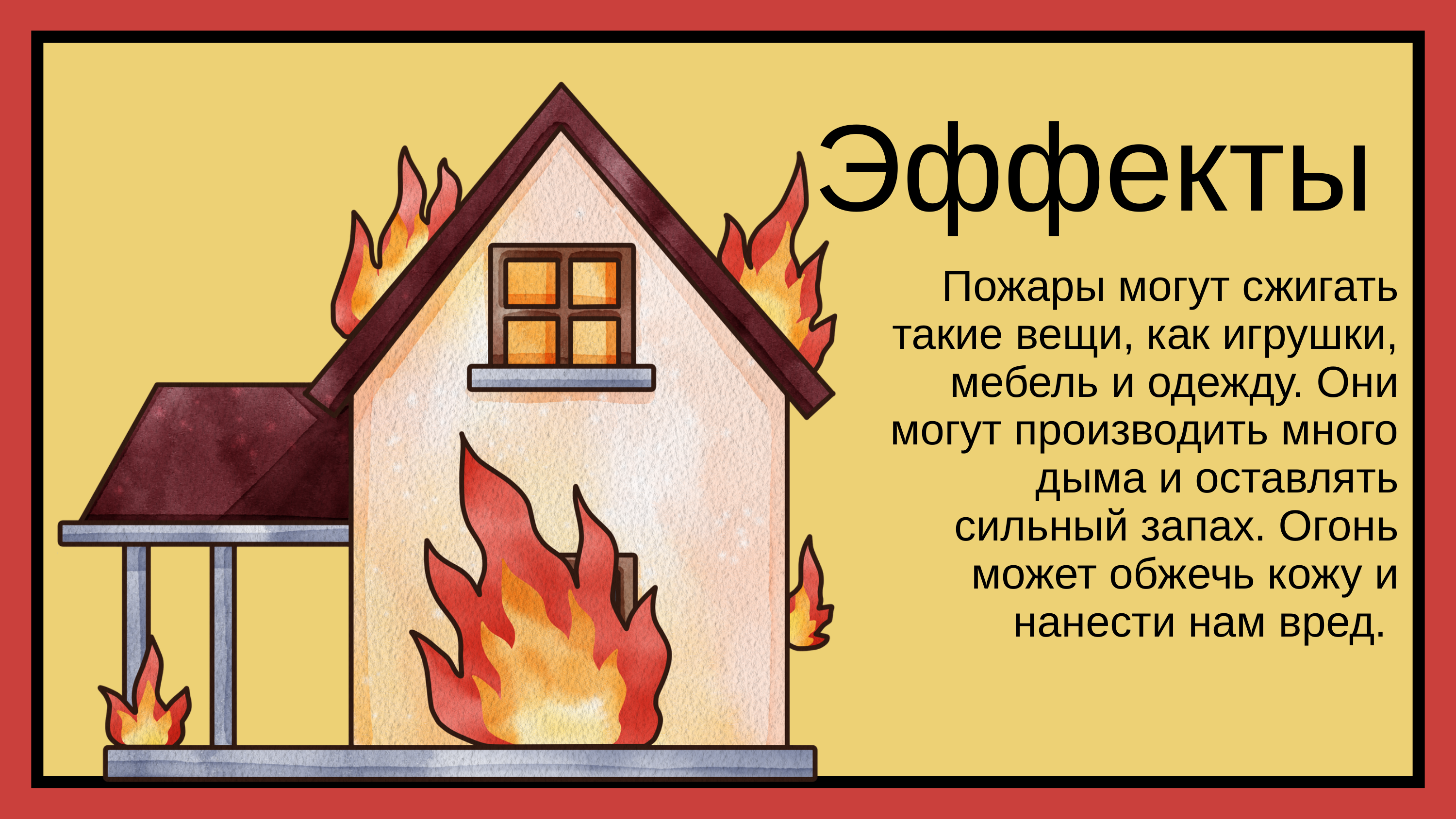

Эффекты

Пожары могут сжигать такие вещи, как игрушки, мебель и одежду. Они могут производить много дыма и оставлять сильный запах. Огонь может обжечь кожу и нанести нам вред.